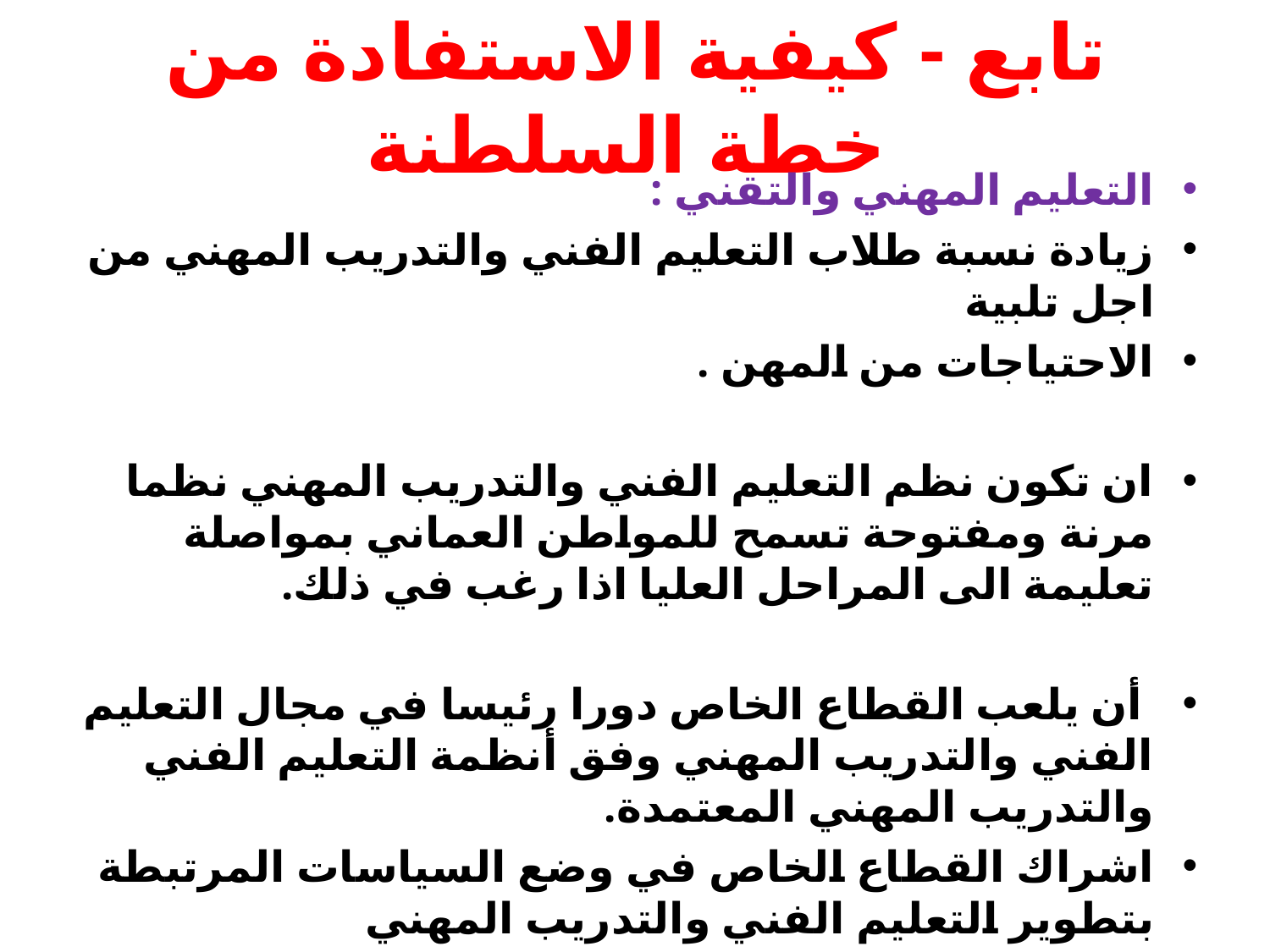

# تابع - كيفية الاستفادة من خطة السلطنة
التعليم المهني والتقني :
زيادة نسبة طلاب التعليم الفني والتدريب المهني من اجل تلبية
الاحتياجات من المهن .

ان تكون نظم التعليم الفني والتدريب المهني نظما مرنة ومفتوحة تسمح للمواطن العماني بمواصلة تعليمة الى المراحل العليا اذا رغب في ذلك.

 أن يلعب القطاع الخاص دورا رئيسا في مجال التعليم الفني والتدريب المهني وفق أنظمة التعليم الفني والتدريب المهني المعتمدة.
اشراك القطاع الخاص في وضع السياسات المرتبطة بتطوير التعليم الفني والتدريب المهني